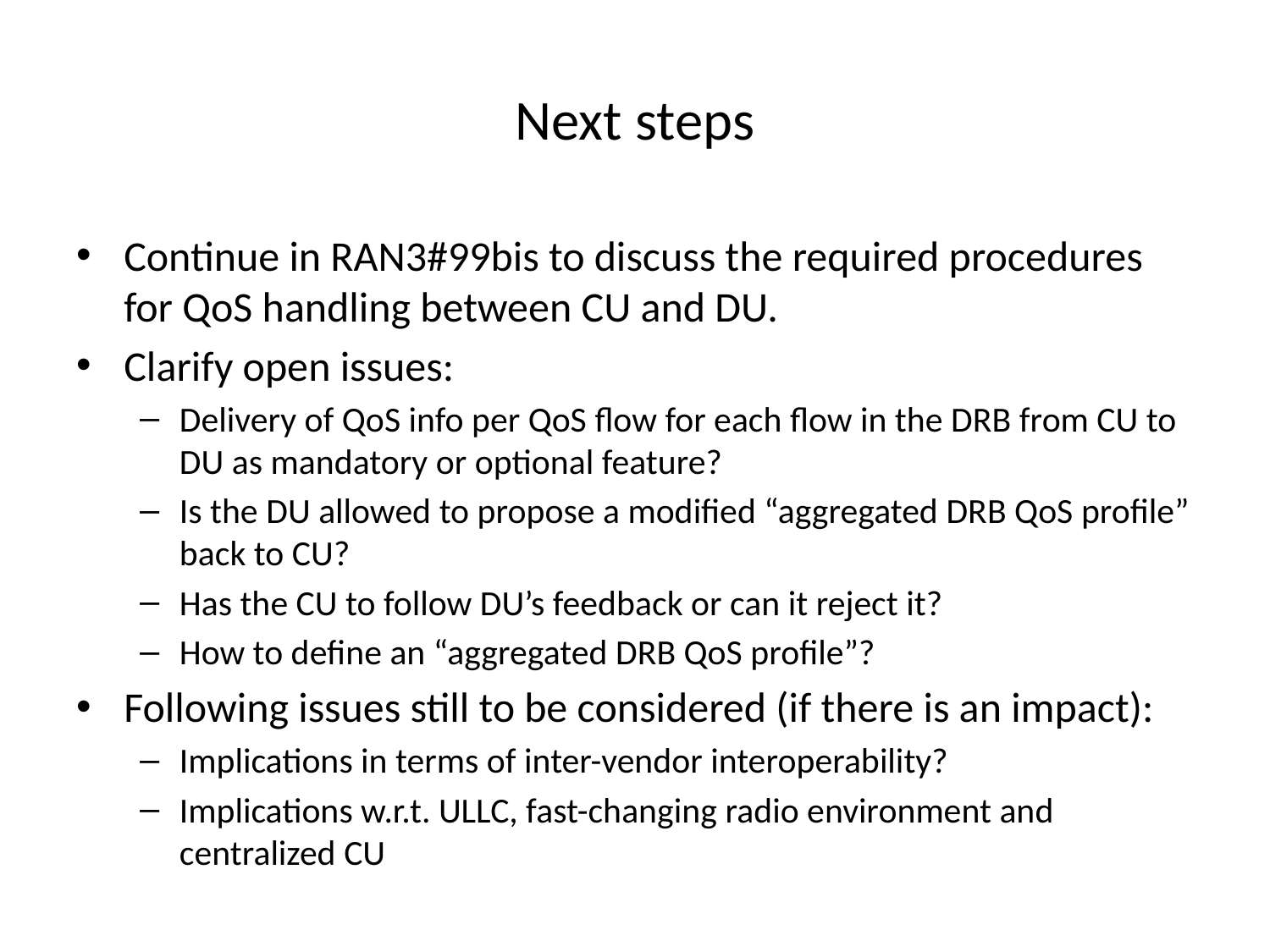

# Next steps
Continue in RAN3#99bis to discuss the required procedures for QoS handling between CU and DU.
Clarify open issues:
Delivery of QoS info per QoS flow for each flow in the DRB from CU to DU as mandatory or optional feature?
Is the DU allowed to propose a modified “aggregated DRB QoS profile” back to CU?
Has the CU to follow DU’s feedback or can it reject it?
How to define an “aggregated DRB QoS profile”?
Following issues still to be considered (if there is an impact):
Implications in terms of inter-vendor interoperability?
Implications w.r.t. ULLC, fast-changing radio environment and centralized CU